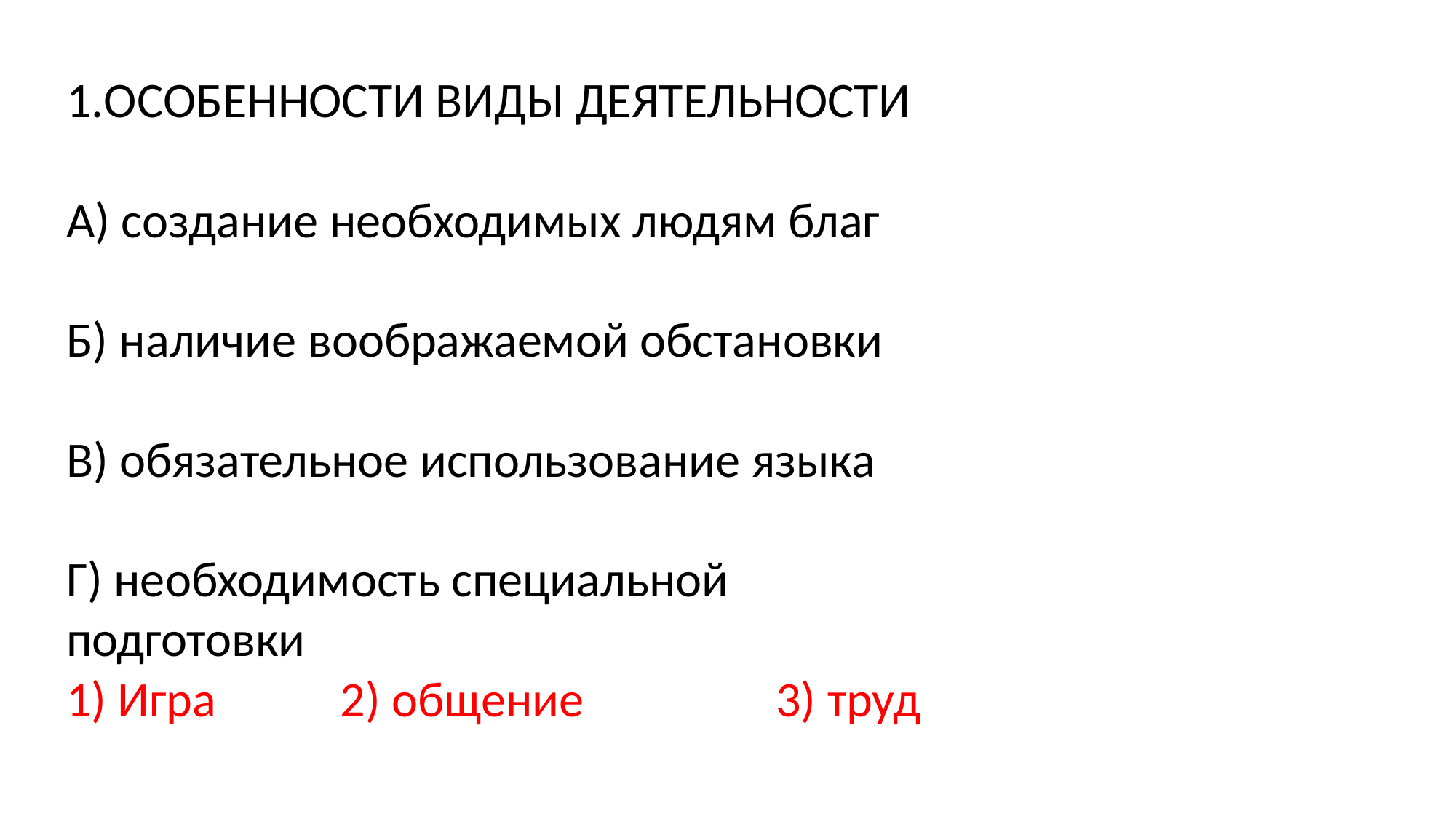

1.ОСОБЕННОСТИ ВИДЫ ДЕЯТЕЛЬНОСТИ

А) создание необходимых людям благ

Б) наличие воображаемой обстановки

В) обязательное использование языка

Г) необходимость специальной
подготовки
1) Игра           2) общение                 3) труд